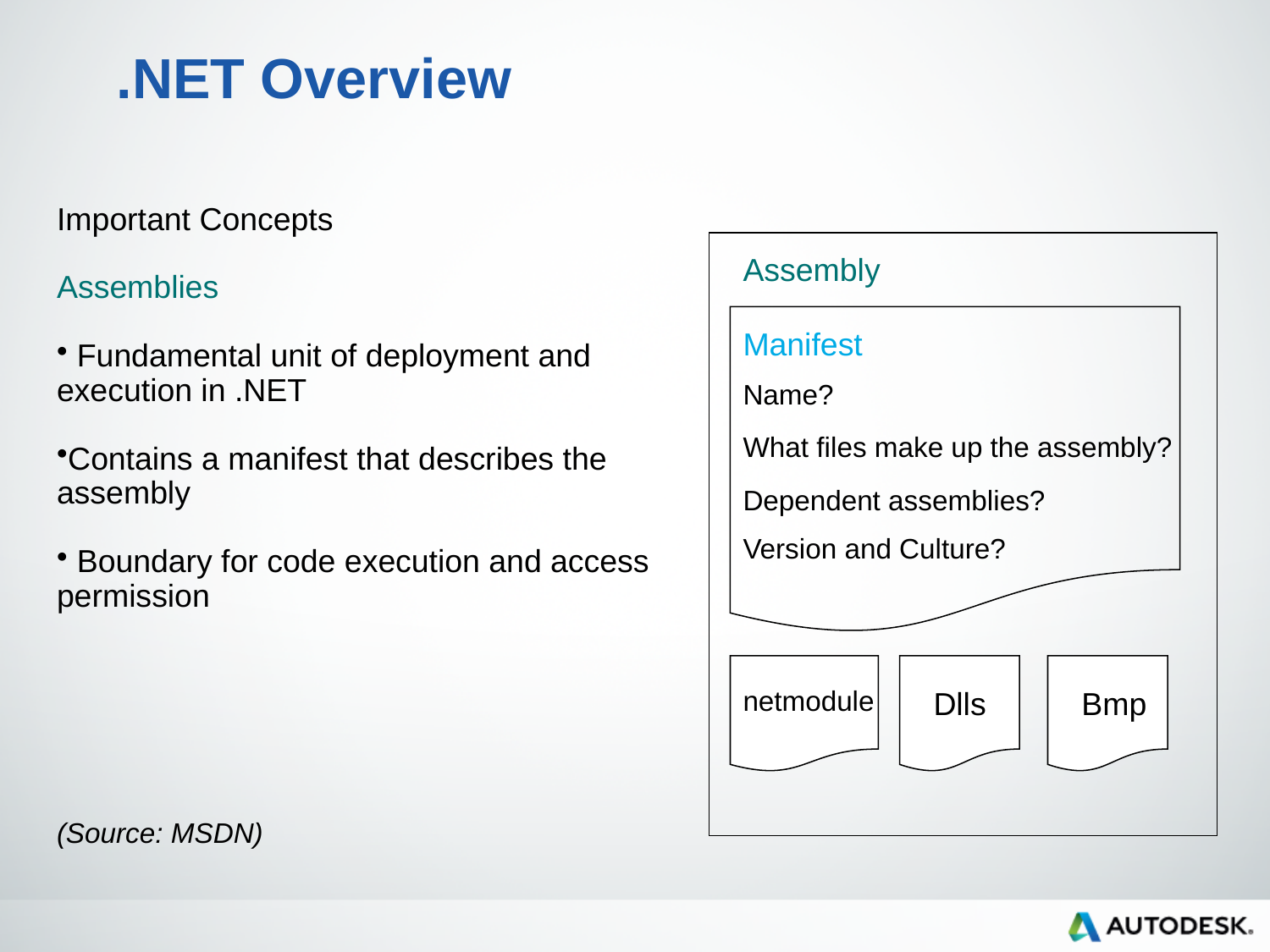

.NET Overview
Important Concepts

Assemblies

 Fundamental unit of deployment and execution in .NET

Contains a manifest that describes the assembly

 Boundary for code execution and access permission

(Source: MSDN)

Assembly

Manifest
Name?
What files make up the assembly?
Dependent assemblies?
Version and Culture?

netmodule
Dlls
Bmp